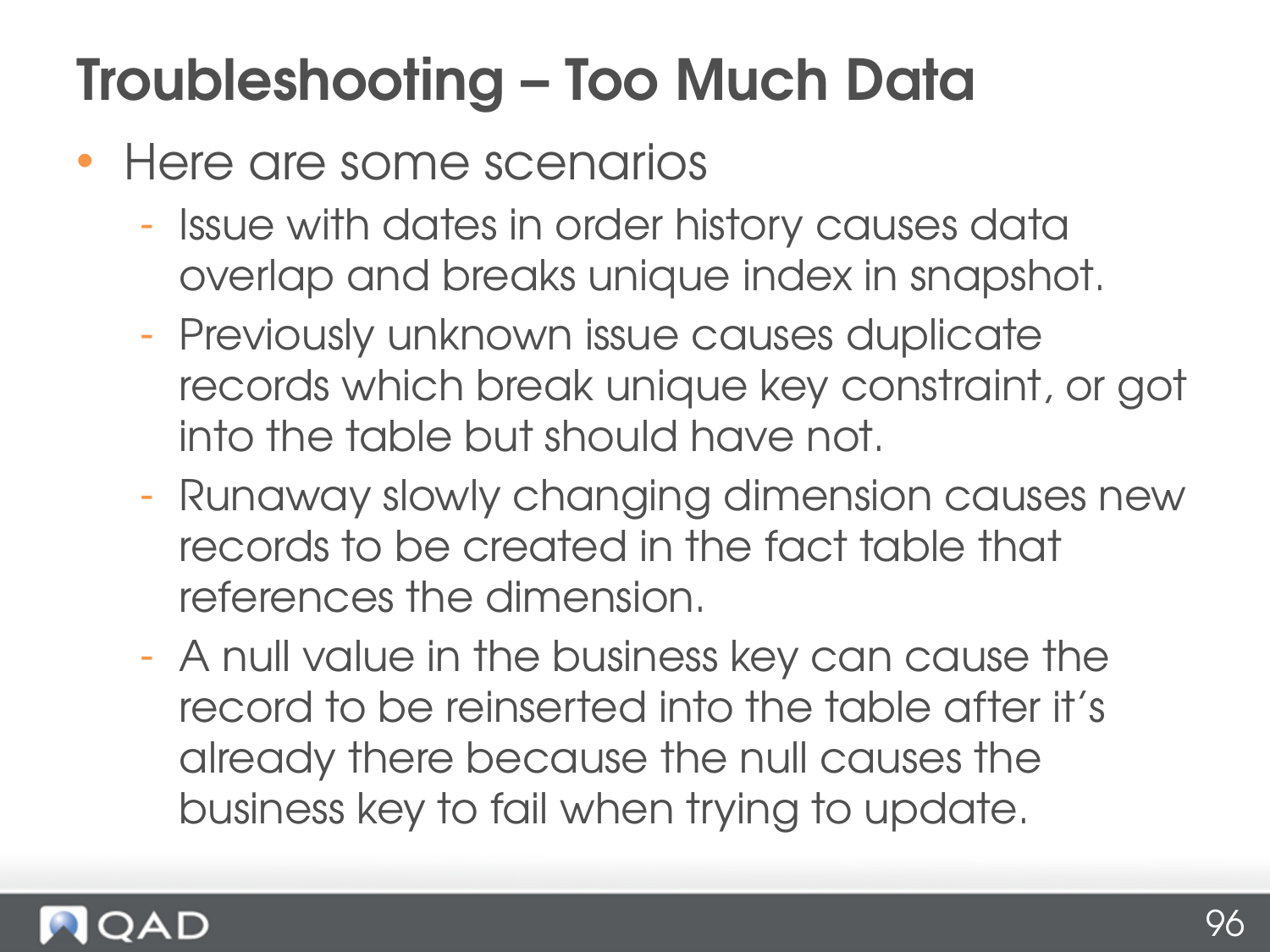

Troubleshooting – Too Much Data
Here are some scenarios
Issue with dates in order history causes data overlap and breaks unique index in snapshot.
Previously unknown issue causes duplicate records which break unique key constraint, or got into the table but should have not.
Runaway slowly changing dimension causes new records to be created in the fact table that references the dimension.
A null value in the business key can cause the record to be reinserted into the table after it’s already there because the null causes the business key to fail when trying to update.
96